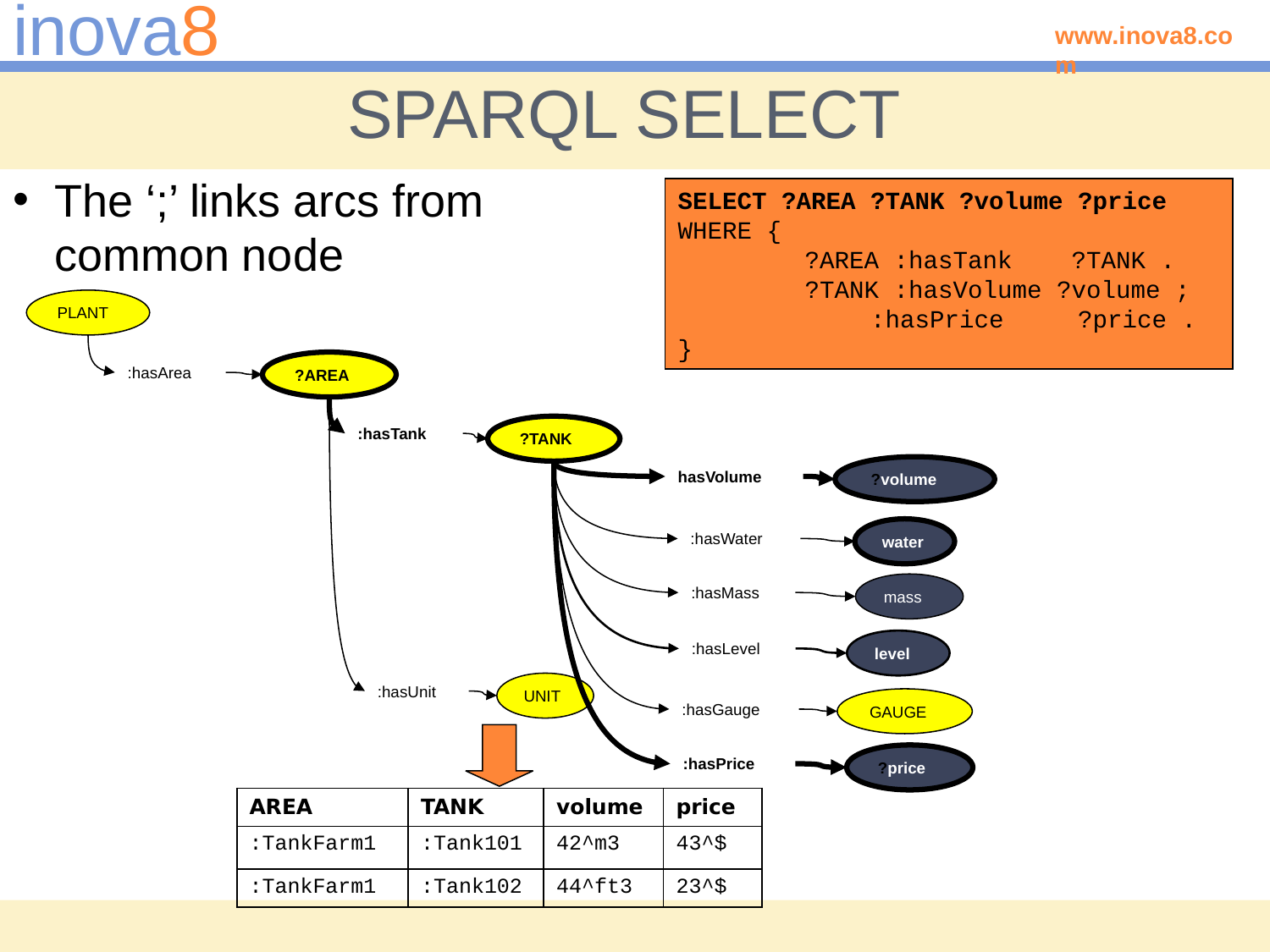

# SPARQL SELECT
The ‘;’ links arcs from common node
SELECT ?AREA ?TANK ?volume ?price
WHERE {
	?AREA :hasTank    ?TANK .
	?TANK :hasVolume ?volume ;
             :hasPrice     ?price .
}
PLANT
?AREA
:hasArea
?TANK
:hasTank
?volume
hasVolume
water
:hasWater
mass
:hasMass
level
:hasLevel
UNIT
:hasUnit
GAUGE
:hasGauge

?price
:hasPrice
| AREA | TANK | volume | price |
| --- | --- | --- | --- |
| :TankFarm1 | :Tank101 | 42^m3 | 43^$ |
| :TankFarm1 | :Tank102 | 44^ft3 | 23^$ |